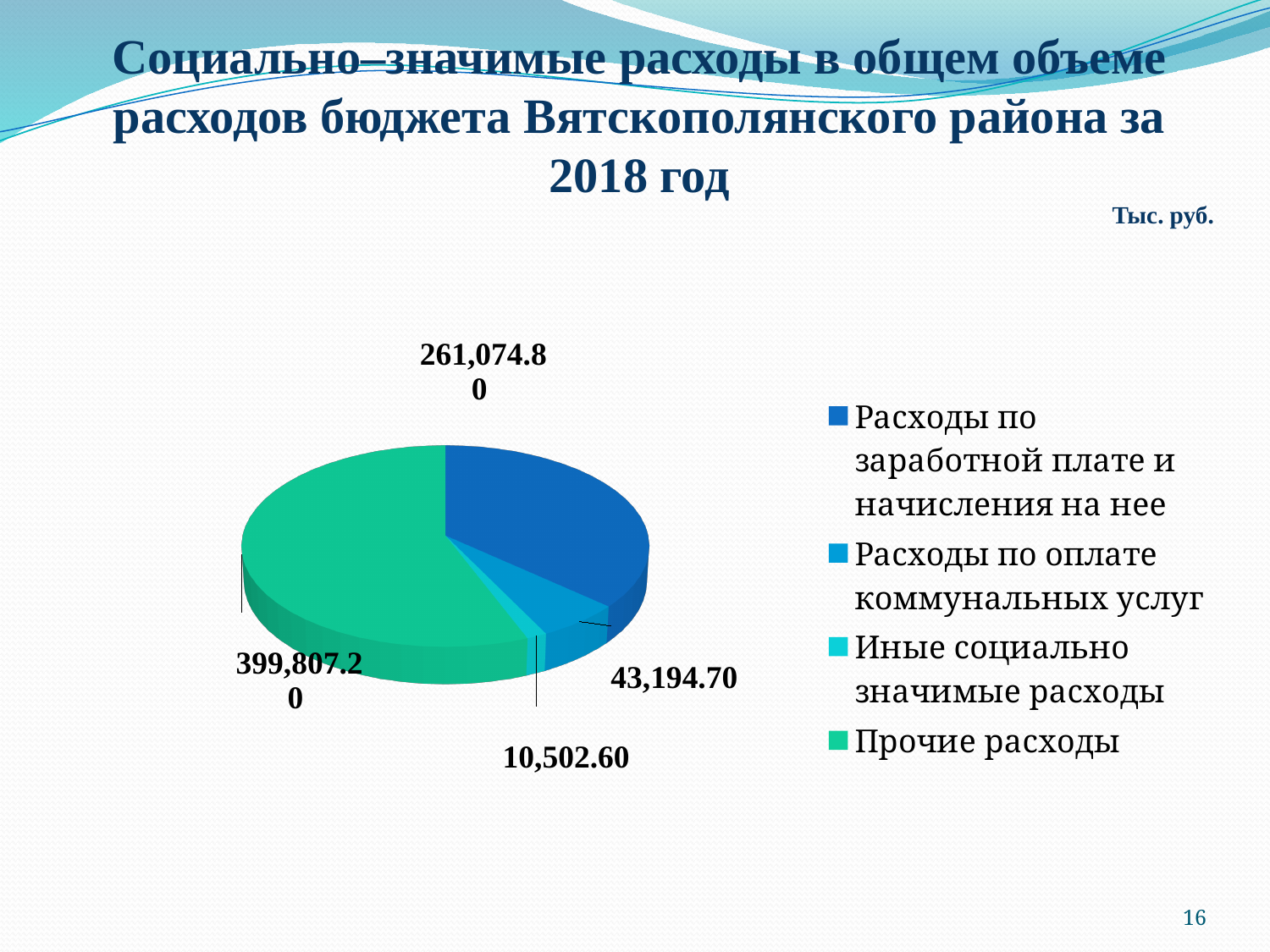

# Социально–значимые расходы в общем объеме расходов бюджета Вятскополянского района за 2018 год
Тыс. руб.

[unsupported chart]

16